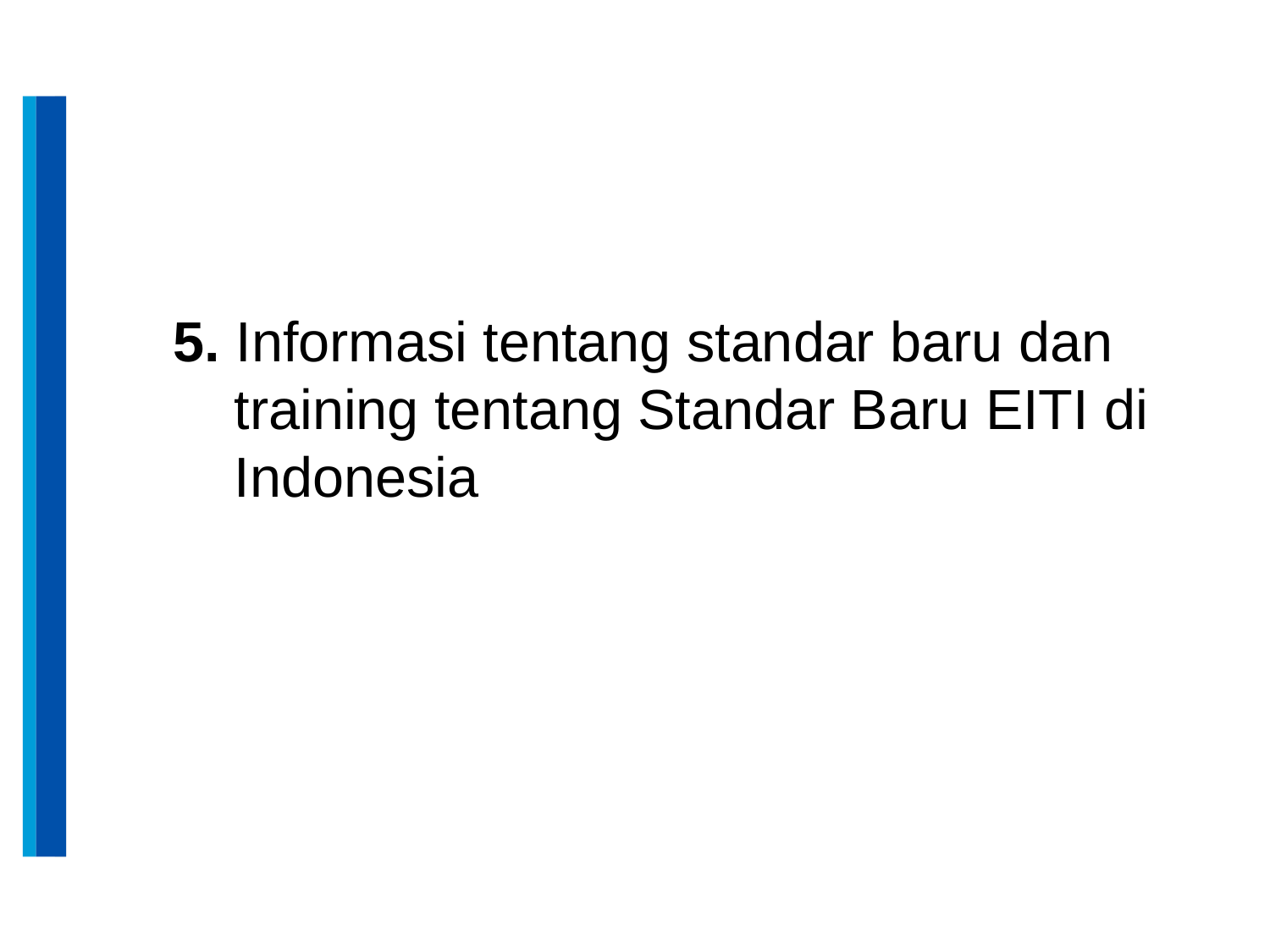

5. Informasi tentang standar baru dan training tentang Standar Baru EITI di Indonesia